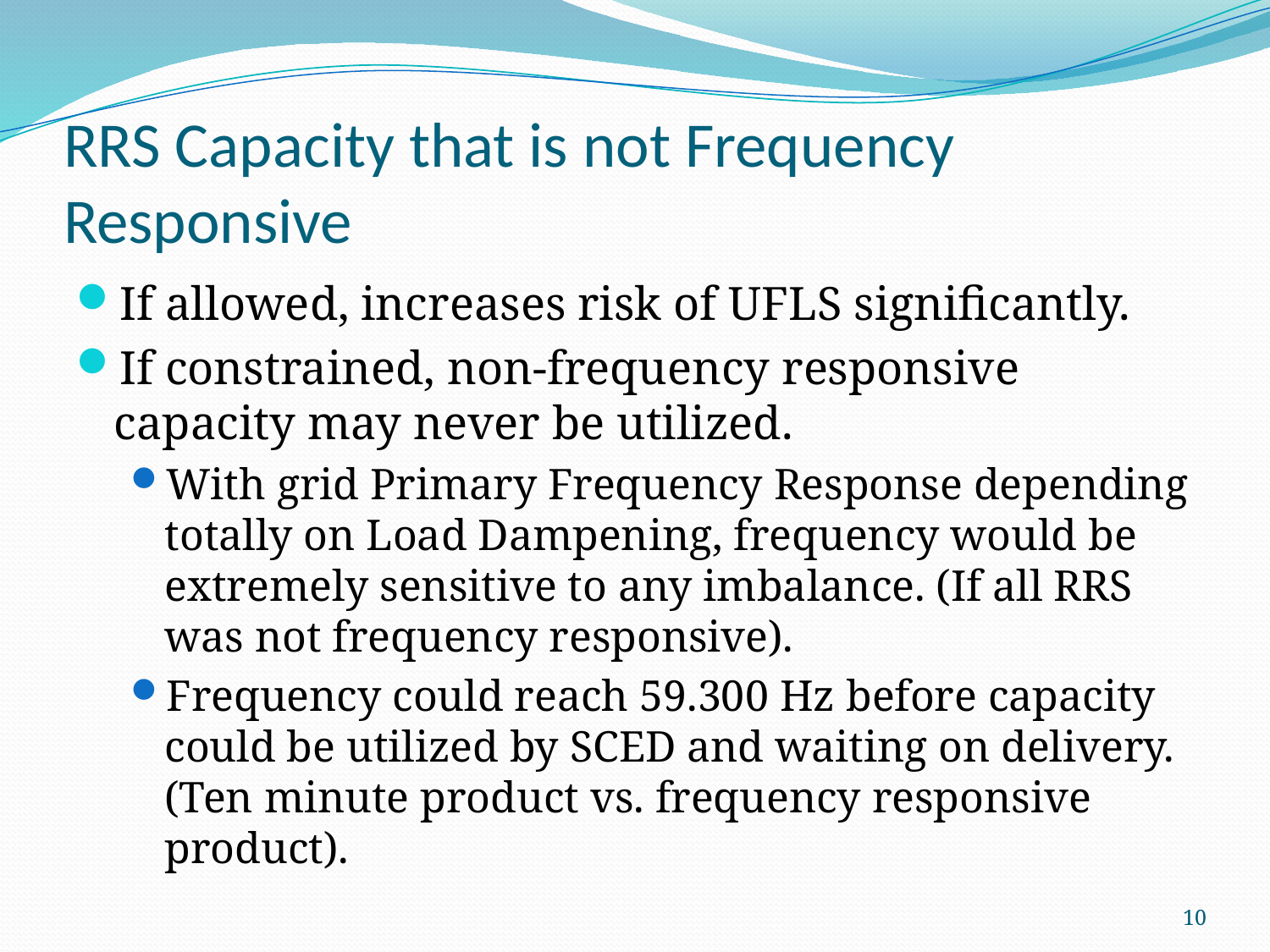

# RRS Capacity that is not Frequency Responsive
If allowed, increases risk of UFLS significantly.
If constrained, non-frequency responsive capacity may never be utilized.
With grid Primary Frequency Response depending totally on Load Dampening, frequency would be extremely sensitive to any imbalance. (If all RRS was not frequency responsive).
Frequency could reach 59.300 Hz before capacity could be utilized by SCED and waiting on delivery.  (Ten minute product vs. frequency responsive product).
10